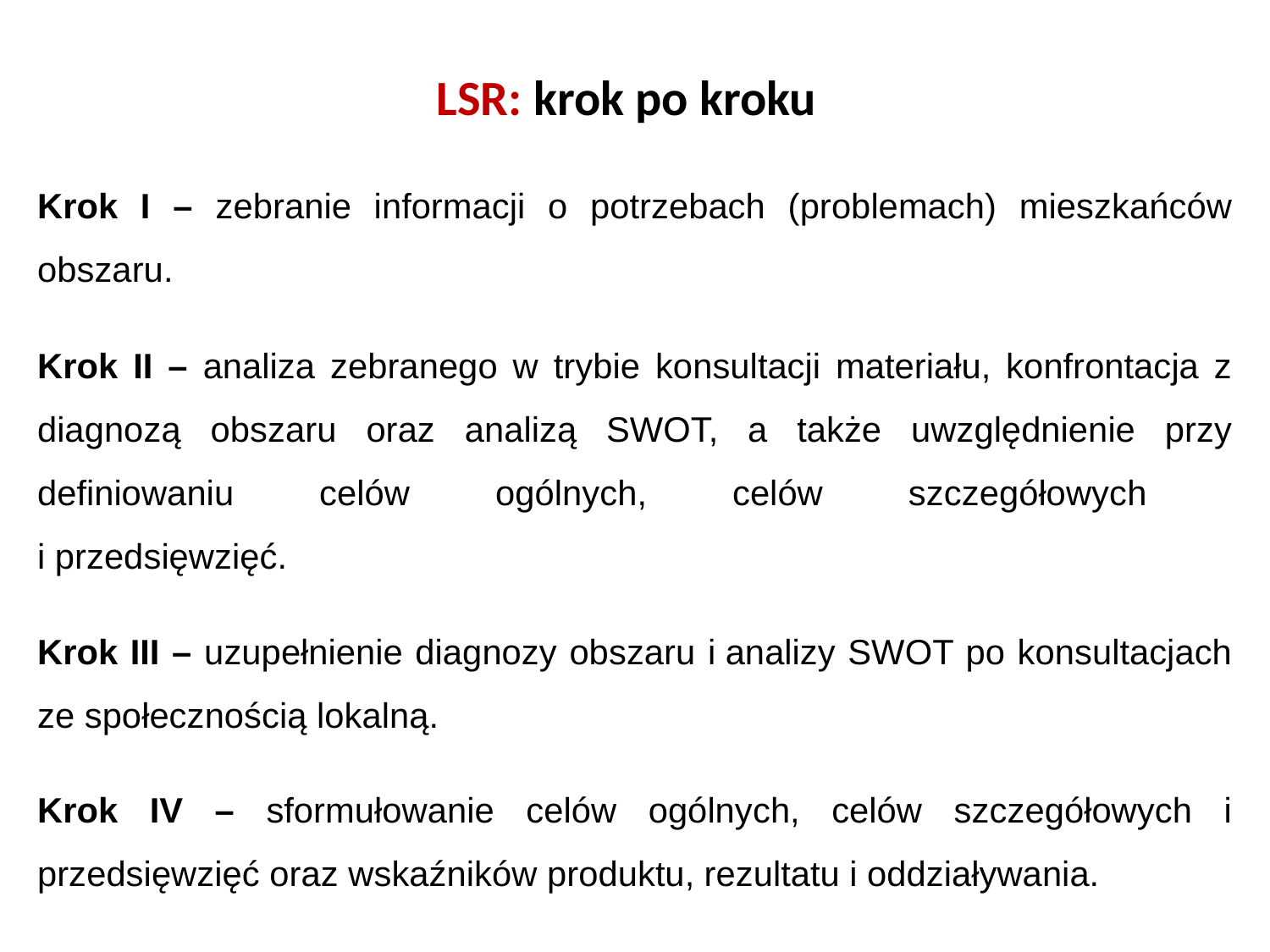

# LSR: krok po kroku

Krok I – zebranie informacji o potrzebach (problemach) mieszkańców obszaru.

Krok II – analiza zebranego w trybie konsultacji materiału, konfrontacja z diagnozą obszaru oraz analizą SWOT, a także uwzględnienie przy definiowaniu celów ogólnych, celów szczegółowych
i przedsięwzięć.

Krok III – uzupełnienie diagnozy obszaru i analizy SWOT po konsultacjach ze społecznością lokalną.

Krok IV – sformułowanie celów ogólnych, celów szczegółowych i przedsięwzięć oraz wskaźników produktu, rezultatu i oddziaływania.